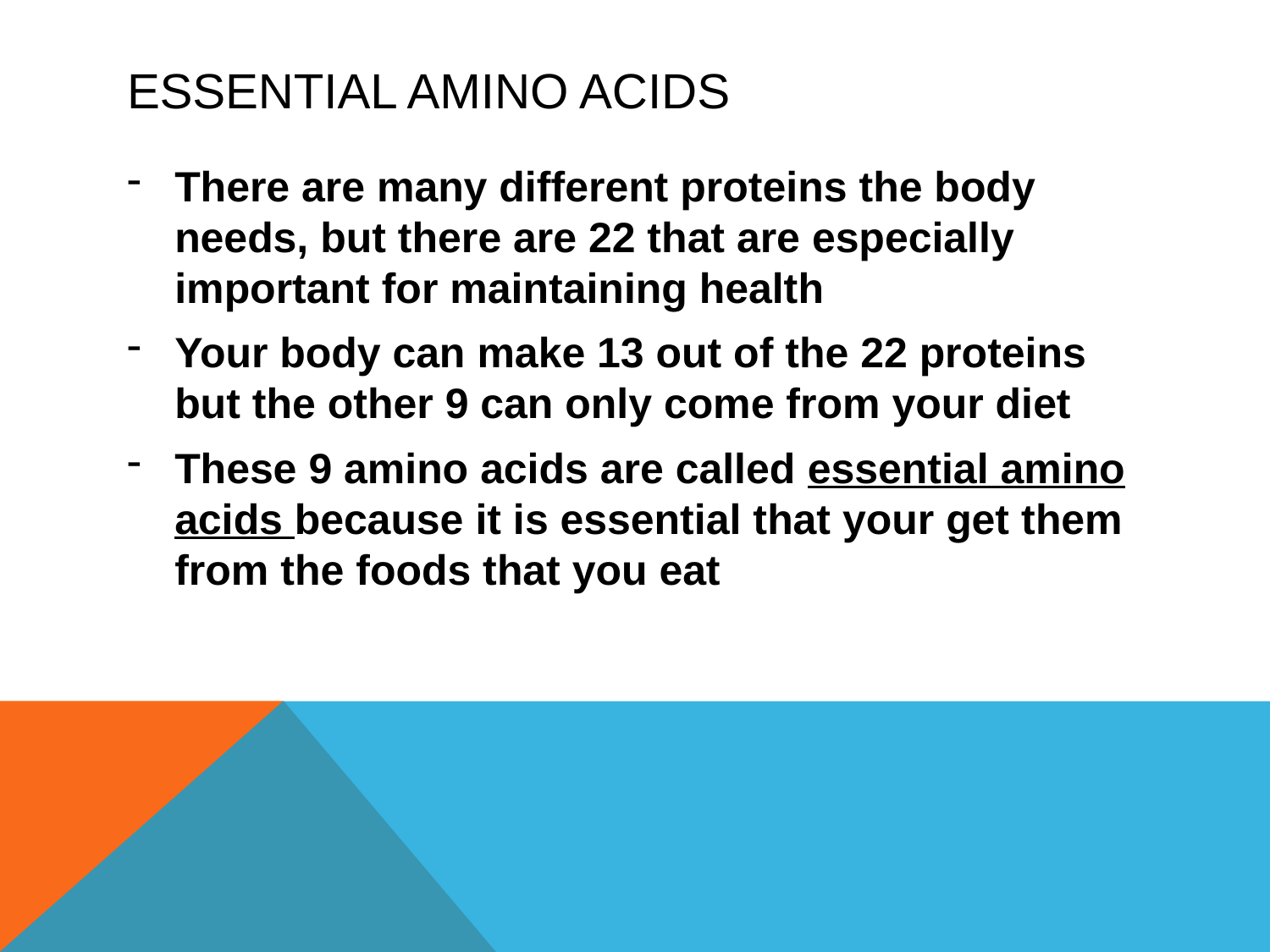

# Essential amino acids
There are many different proteins the body needs, but there are 22 that are especially important for maintaining health
Your body can make 13 out of the 22 proteins but the other 9 can only come from your diet
These 9 amino acids are called essential amino acids because it is essential that your get them from the foods that you eat